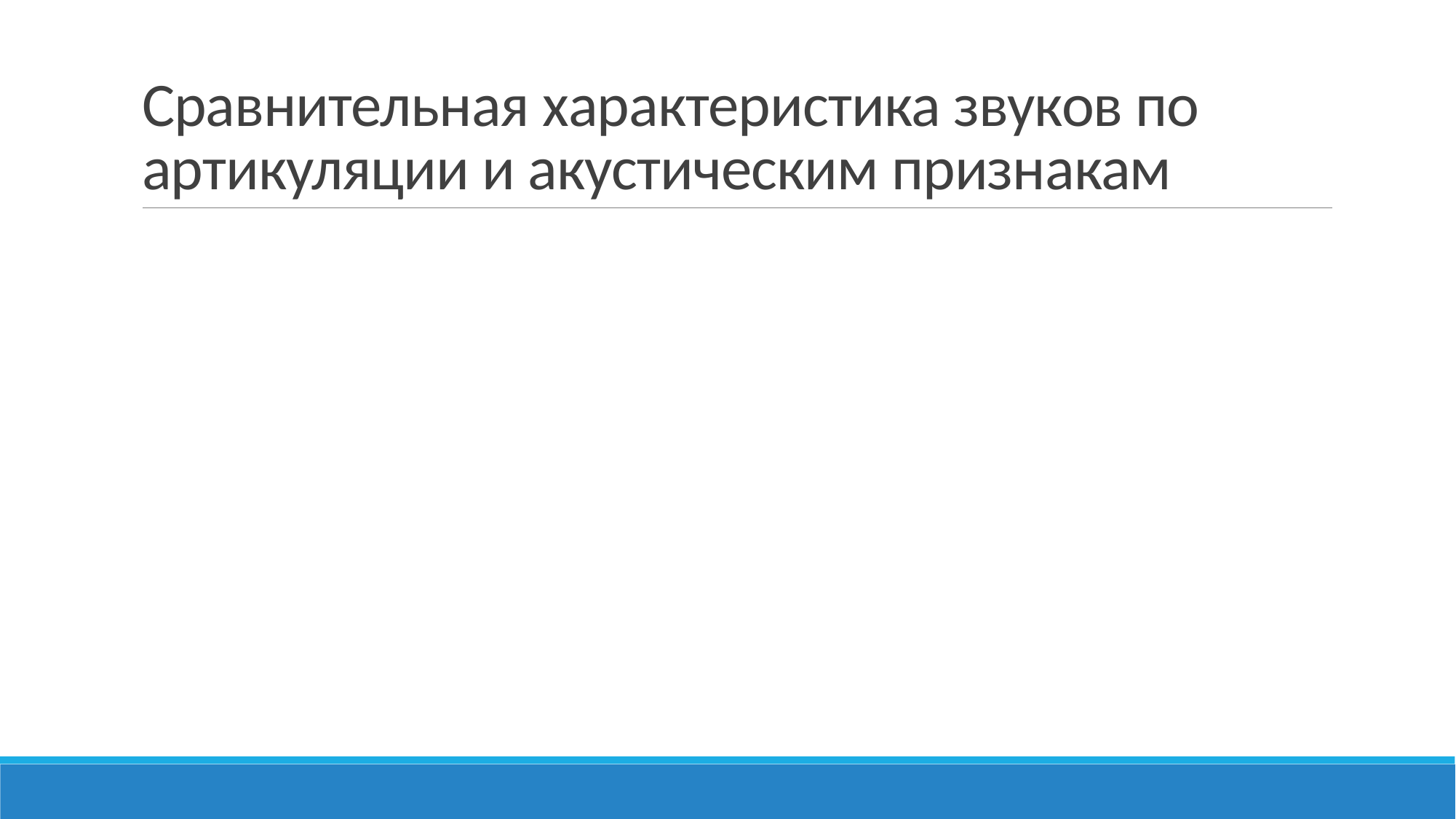

# Сравнительная характеристика звуков по артикуляции и акустическим признакам